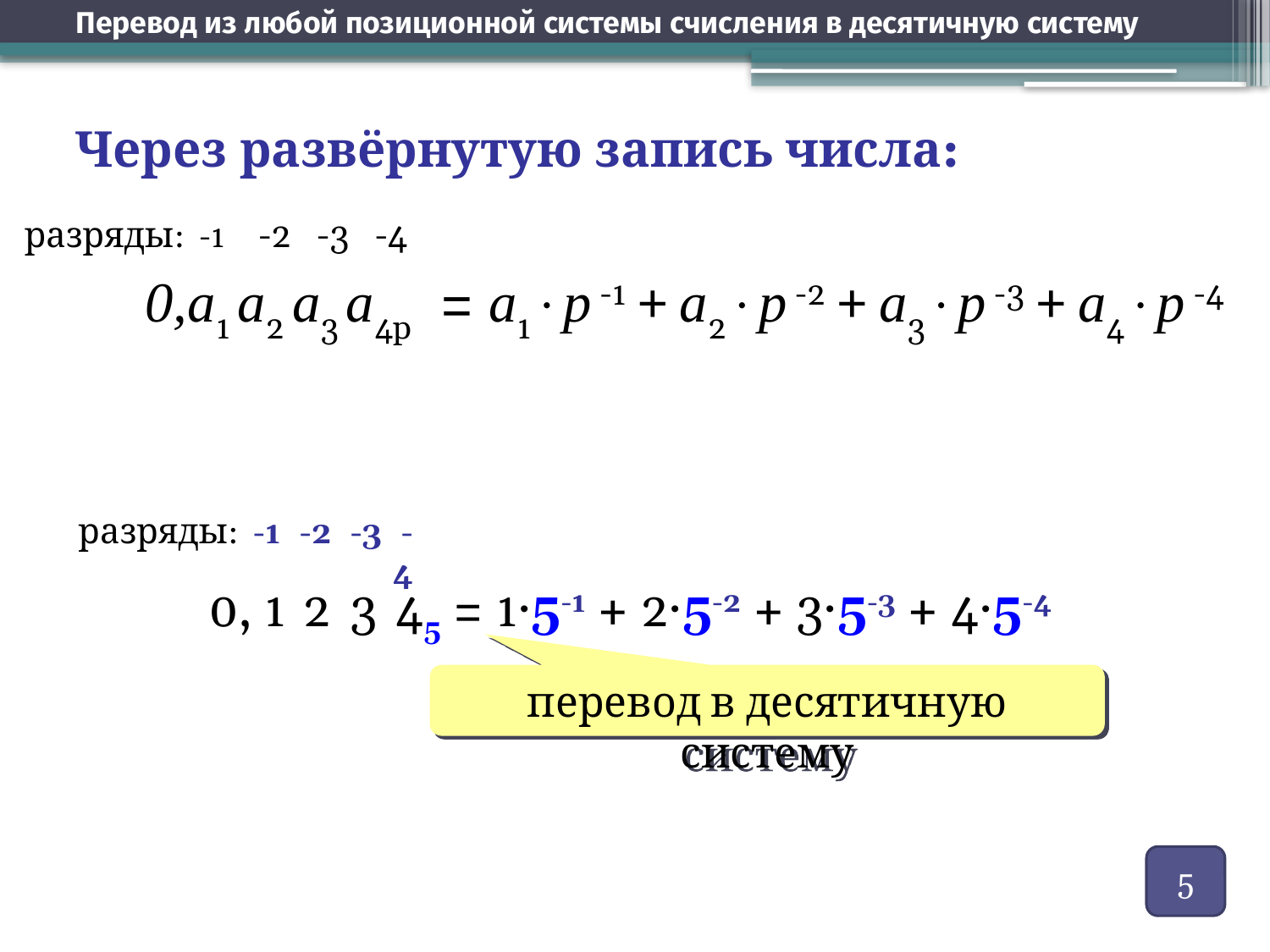

# Перевод из любой позиционной системы счисления в десятичную систему
Через развёрнутую запись числа:
разряды:  -1    -2   -3   -4
0,a1 a2 a3 a4p  = a1⋅p -1 + a2⋅p -2 + a3⋅p -3 + a4⋅p -4
разряды:  -1  -2  -3  -4
0, 1  2  3  45 = 1·5-1 + 2·5-2 + 3·5-3 + 4·5-4
перевод в десятичную систему
5